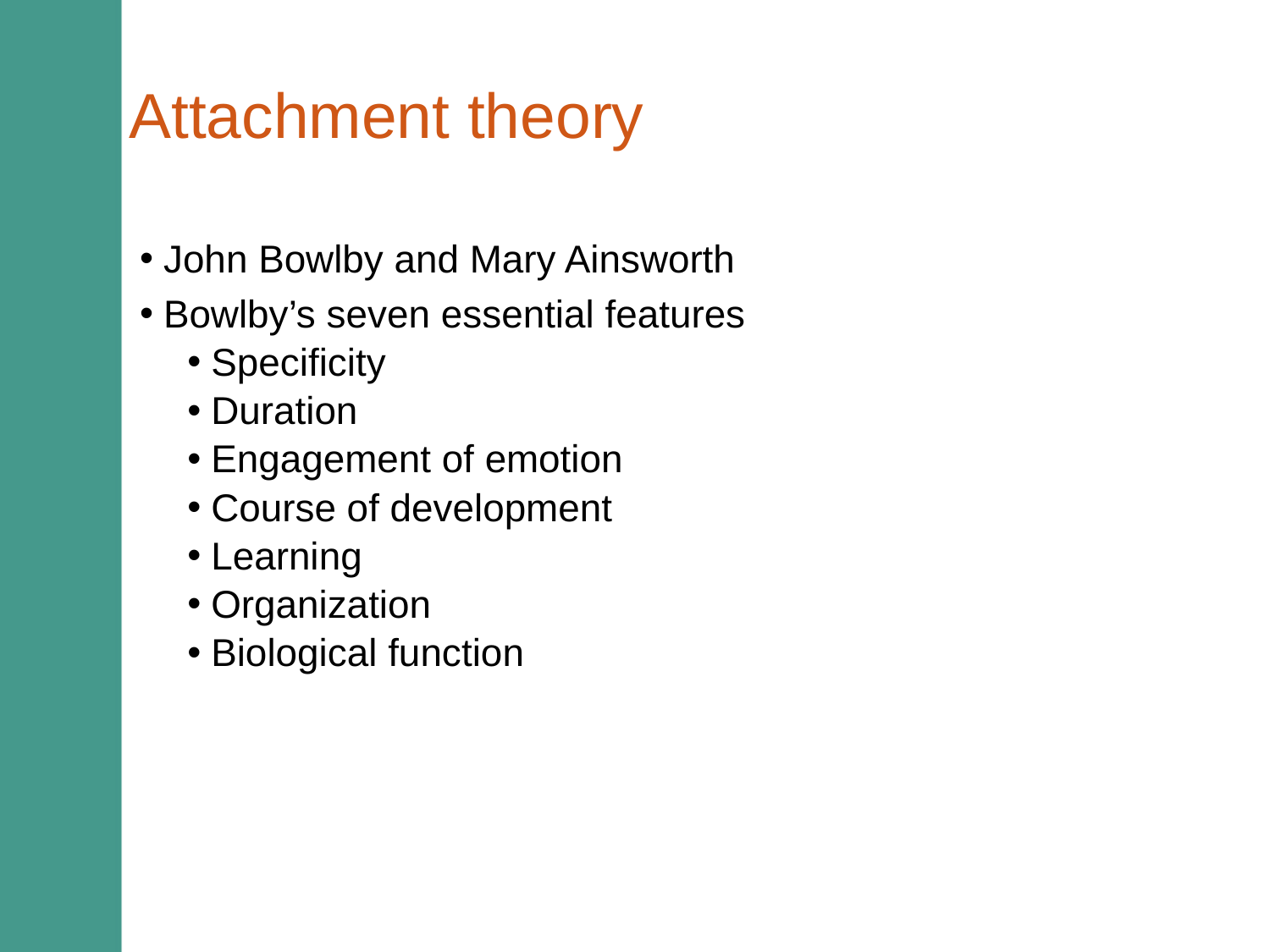

# Attachment theory
John Bowlby and Mary Ainsworth
Bowlby’s seven essential features
Specificity
Duration
Engagement of emotion
Course of development
Learning
Organization
Biological function